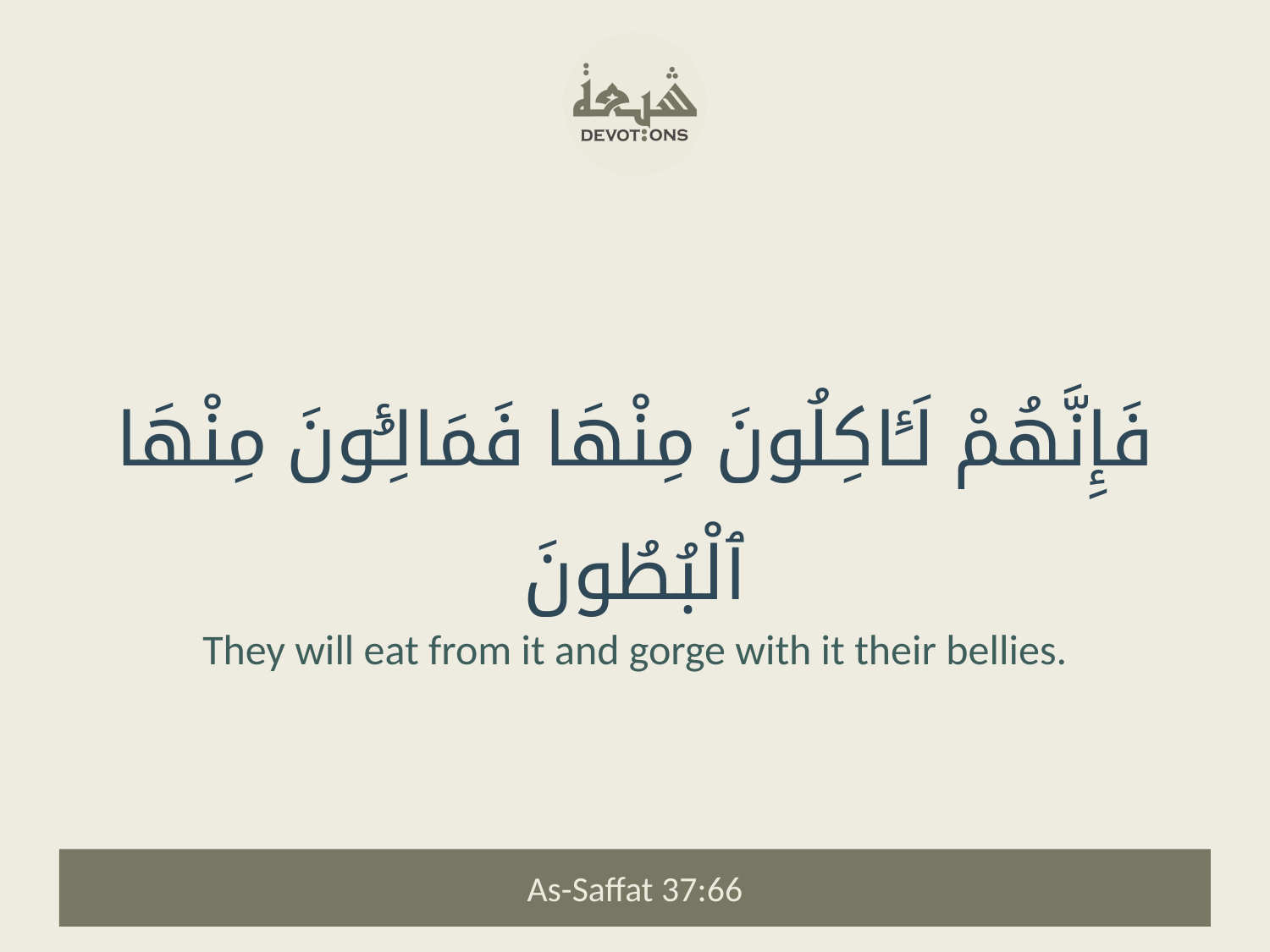

فَإِنَّهُمْ لَـَٔاكِلُونَ مِنْهَا فَمَالِـُٔونَ مِنْهَا ٱلْبُطُونَ
They will eat from it and gorge with it their bellies.
As-Saffat 37:66